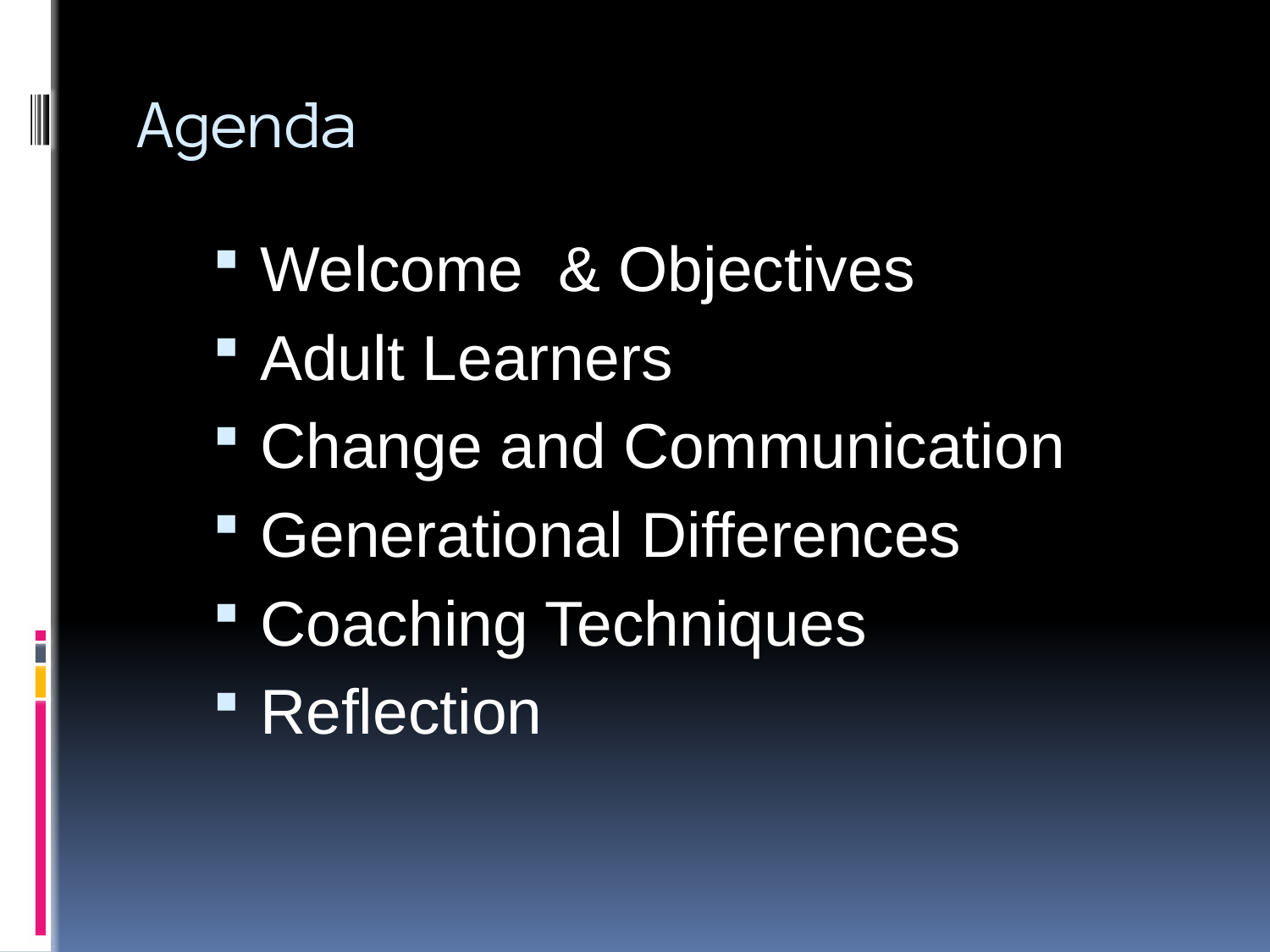

# Agenda
Welcome  & Objectives
Adult Learners
Change and Communication
Generational Differences
Coaching Techniques
Reflection